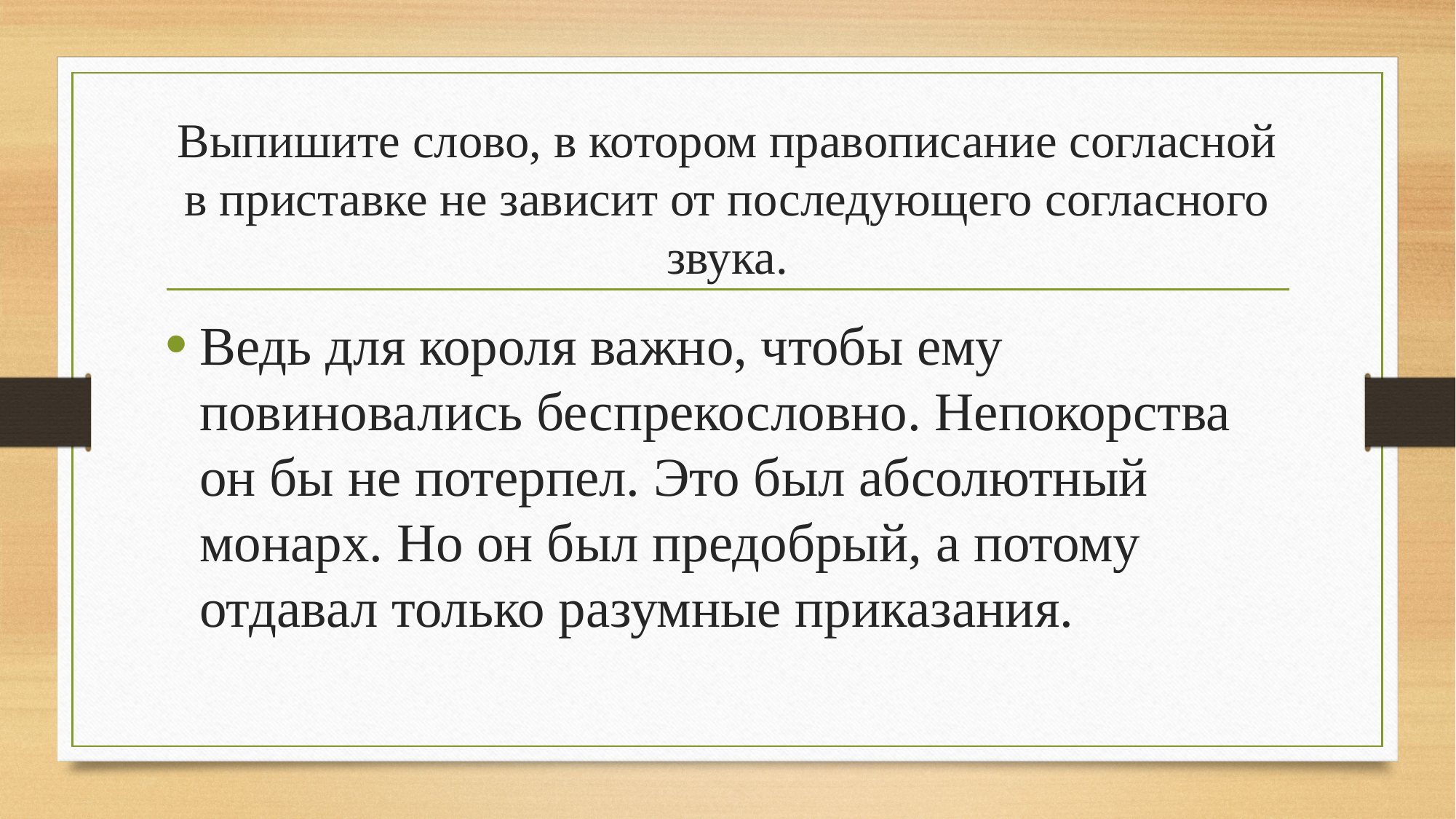

# Выпишите слово, в котором правописание согласной в приставке не зависит от последующего согласного звука.
Ведь для короля важно, чтобы ему повиновались беспрекословно. Непокорства он бы не потерпел. Это был абсолютный монарх. Но он был предобрый, а потому отдавал только разумные приказания.